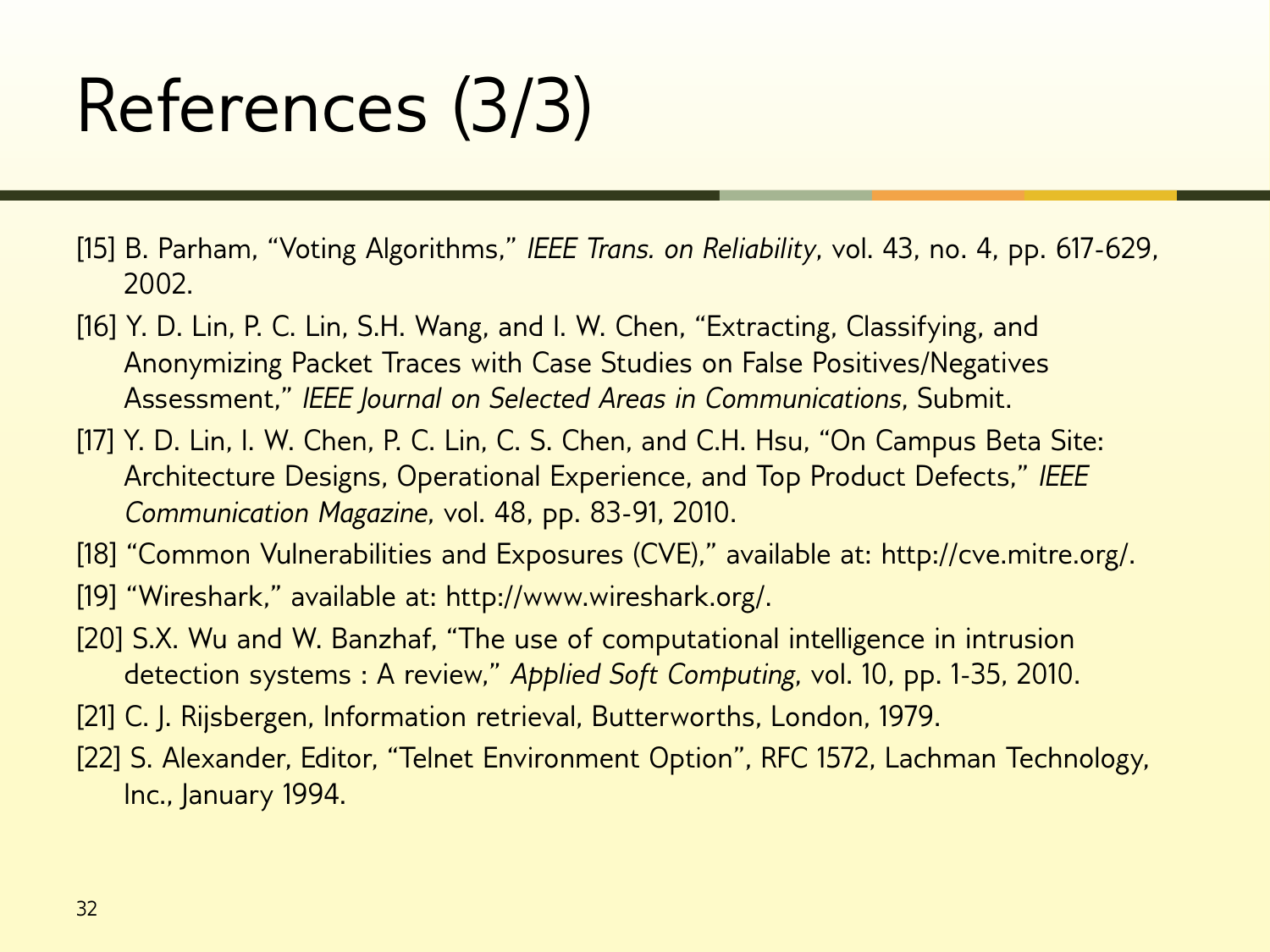

# References (3/3)
[15] B. Parham, “Voting Algorithms,” IEEE Trans. on Reliability, vol. 43, no. 4, pp. 617-629, 2002.
[16] Y. D. Lin, P. C. Lin, S.H. Wang, and I. W. Chen, “Extracting, Classifying, and Anonymizing Packet Traces with Case Studies on False Positives/Negatives Assessment,” IEEE Journal on Selected Areas in Communications, Submit.
[17] Y. D. Lin, I. W. Chen, P. C. Lin, C. S. Chen, and C.H. Hsu, “On Campus Beta Site: Architecture Designs, Operational Experience, and Top Product Defects,” IEEE Communication Magazine, vol. 48, pp. 83-91, 2010.
[18] “Common Vulnerabilities and Exposures (CVE),” available at: http://cve.mitre.org/.
[19] “Wireshark,” available at: http://www.wireshark.org/.
[20] S.X. Wu and W. Banzhaf, “The use of computational intelligence in intrusion detection systems : A review,” Applied Soft Computing, vol. 10, pp. 1-35, 2010.
[21] C. J. Rijsbergen, Information retrieval, Butterworths, London, 1979.
[22] S. Alexander, Editor, “Telnet Environment Option”, RFC 1572, Lachman Technology, Inc., January 1994.
32